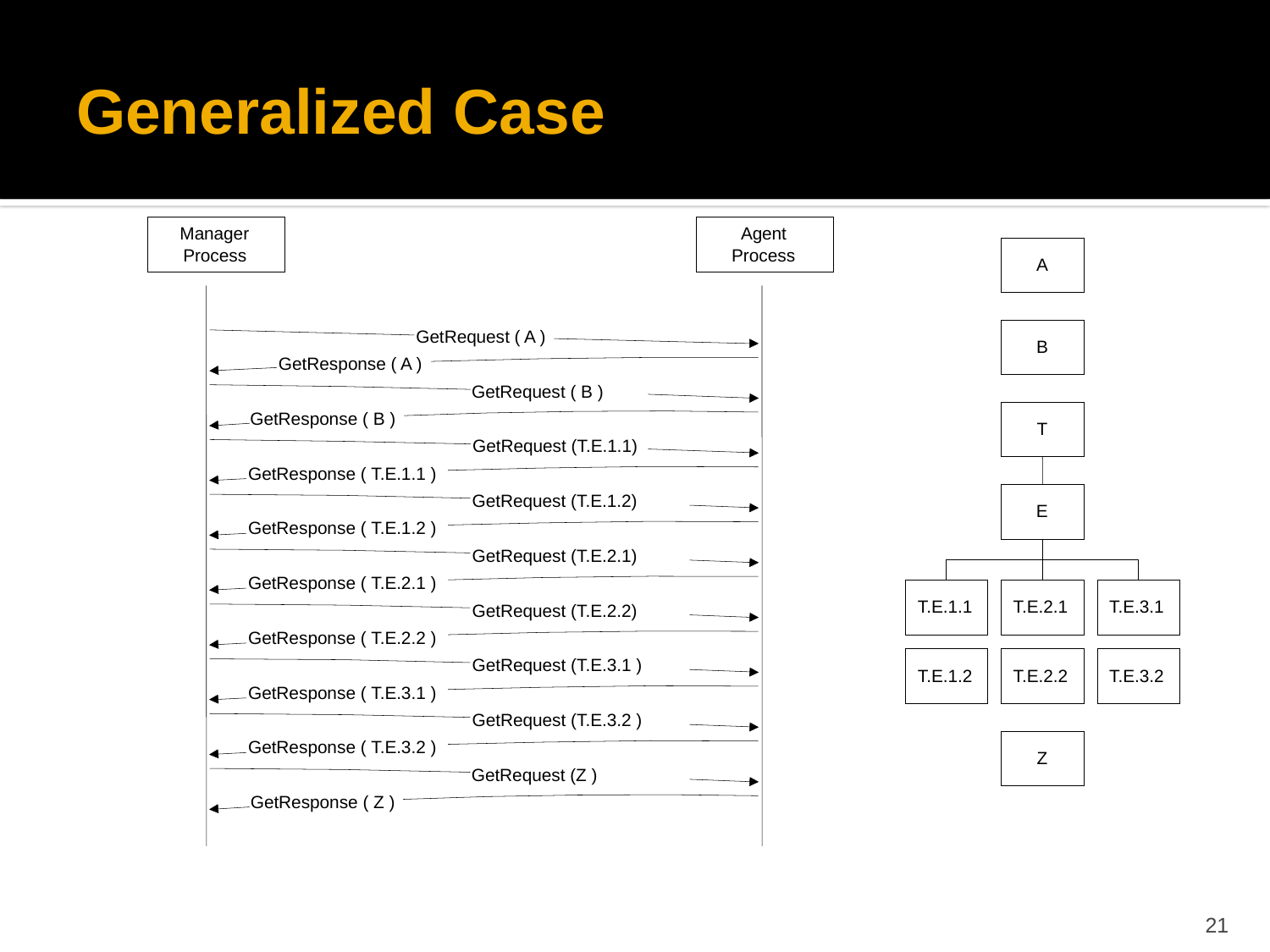

# Generalized Case

Manager
Agent

Process
Process
A

GetRequest ( A )

B

GetResponse ( A )

GetRequest ( B )

GetResponse ( B )

T

GetRequest (T.E.1.1)

GetResponse ( T.E.1.1 )

GetRequest (T.E.1.2)

E

GetResponse ( T.E.1.2 )

GetRequest (T.E.2.1)

GetResponse ( T.E.2.1 )

T.E.1.1
T.E.2.1
T.E.3.1

GetRequest (T.E.2.2)

GetResponse ( T.E.2.2 )

GetRequest (T.E.3.1 )

T.E.1.2
T.E.2.2
T.E.3.2

GetResponse ( T.E.3.1 )

GetRequest (T.E.3.2 )

GetResponse ( T.E.3.2 )

Z

GetRequest (Z )

GetResponse ( Z )

21